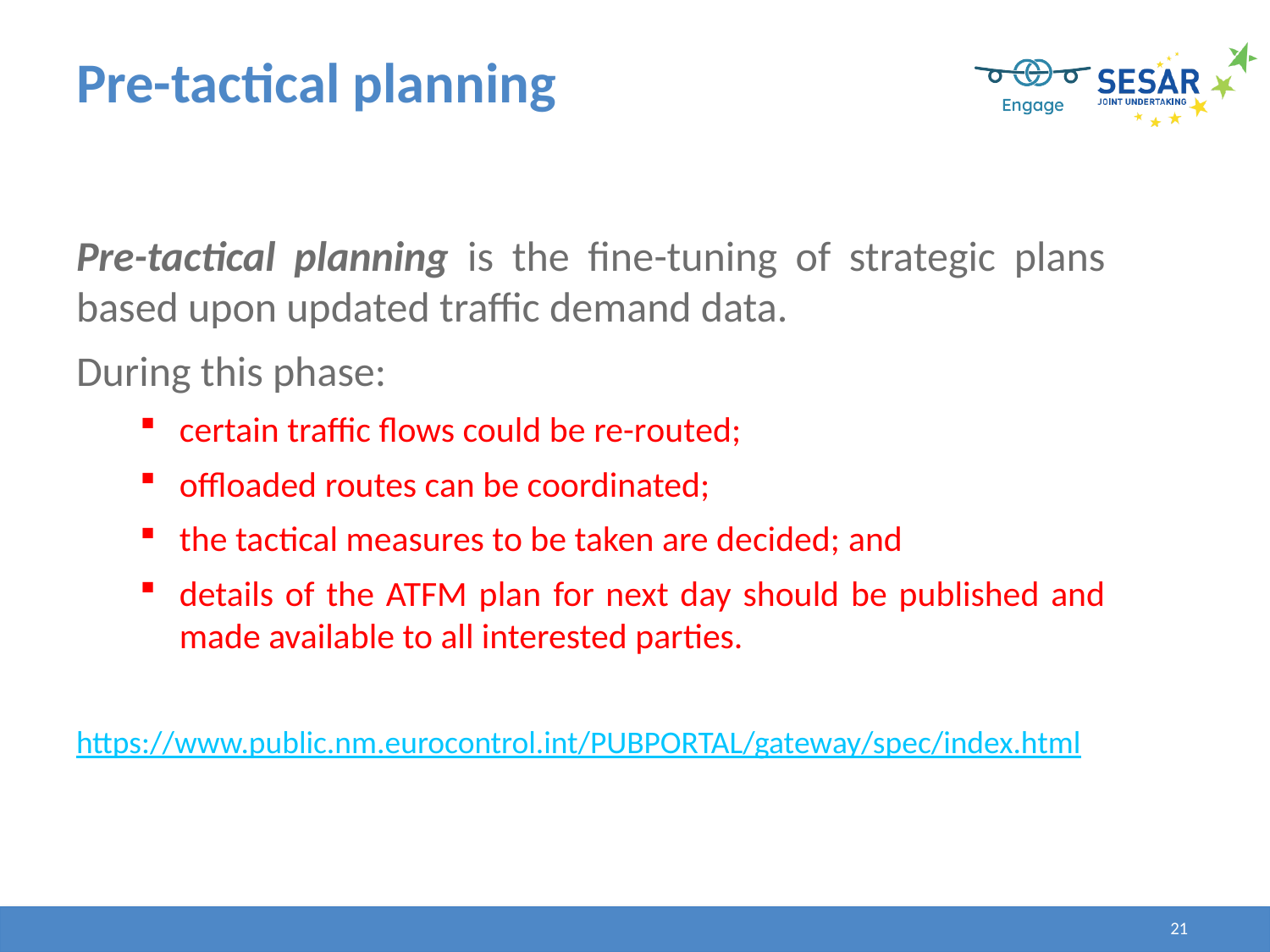

# Pre-tactical planning
Pre-tactical planning is the fine-tuning of strategic plans based upon updated traffic demand data.
During this phase:
certain traffic flows could be re-routed;
offloaded routes can be coordinated;
the tactical measures to be taken are decided; and
details of the ATFM plan for next day should be published and made available to all interested parties.

https://www.public.nm.eurocontrol.int/PUBPORTAL/gateway/spec/index.html
21